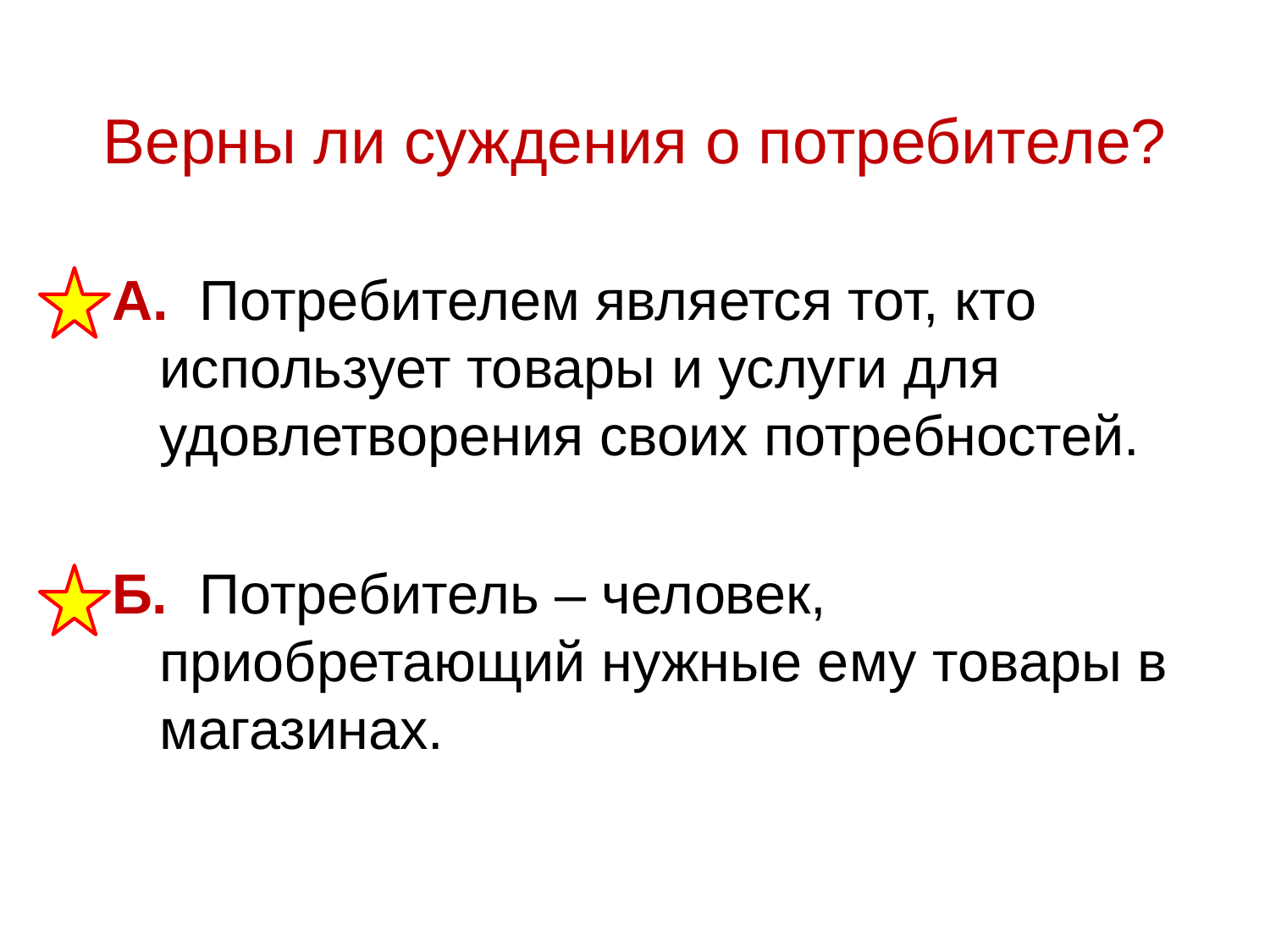

# Верны ли суждения о потребителе?
А.  Потребителем является тот, кто использует товары и услуги для удовлетворения своих потребностей.

Б.  Потребитель – человек, приобретающий нужные ему товары в магазинах.